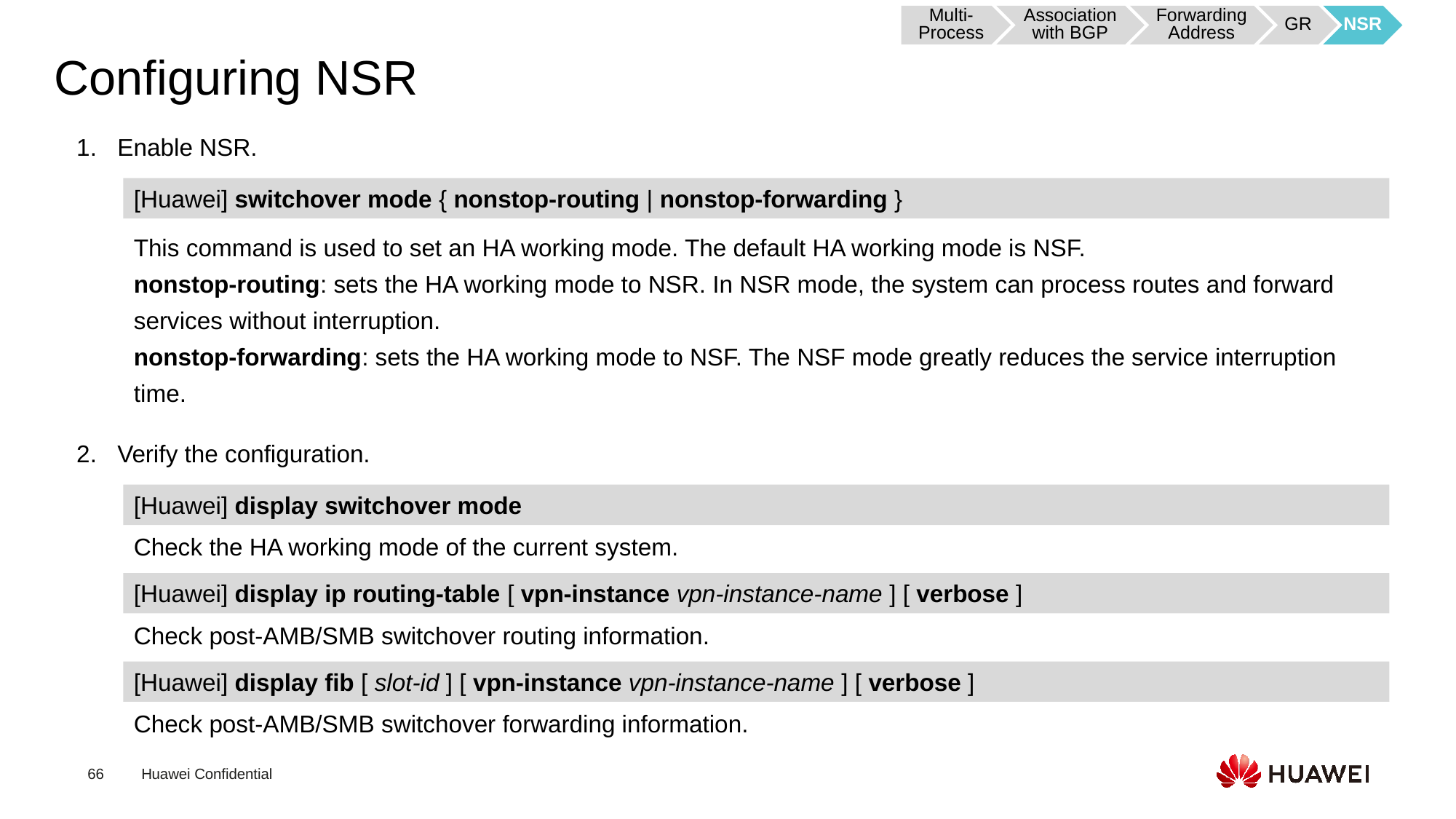

Multi-Process
Association with BGP
Forwarding Address
GR
NSR
# Configuring NSR
Enable NSR.
[Huawei] switchover mode { nonstop-routing | nonstop-forwarding }
This command is used to set an HA working mode. The default HA working mode is NSF.
nonstop-routing: sets the HA working mode to NSR. In NSR mode, the system can process routes and forward services without interruption.
nonstop-forwarding: sets the HA working mode to NSF. The NSF mode greatly reduces the service interruption time.
Verify the configuration.
[Huawei] display switchover mode
Check the HA working mode of the current system.
[Huawei] display ip routing-table [ vpn-instance vpn-instance-name ] [ verbose ]
Check post-AMB/SMB switchover routing information.
[Huawei] display fib [ slot-id ] [ vpn-instance vpn-instance-name ] [ verbose ]
Check post-AMB/SMB switchover forwarding information.